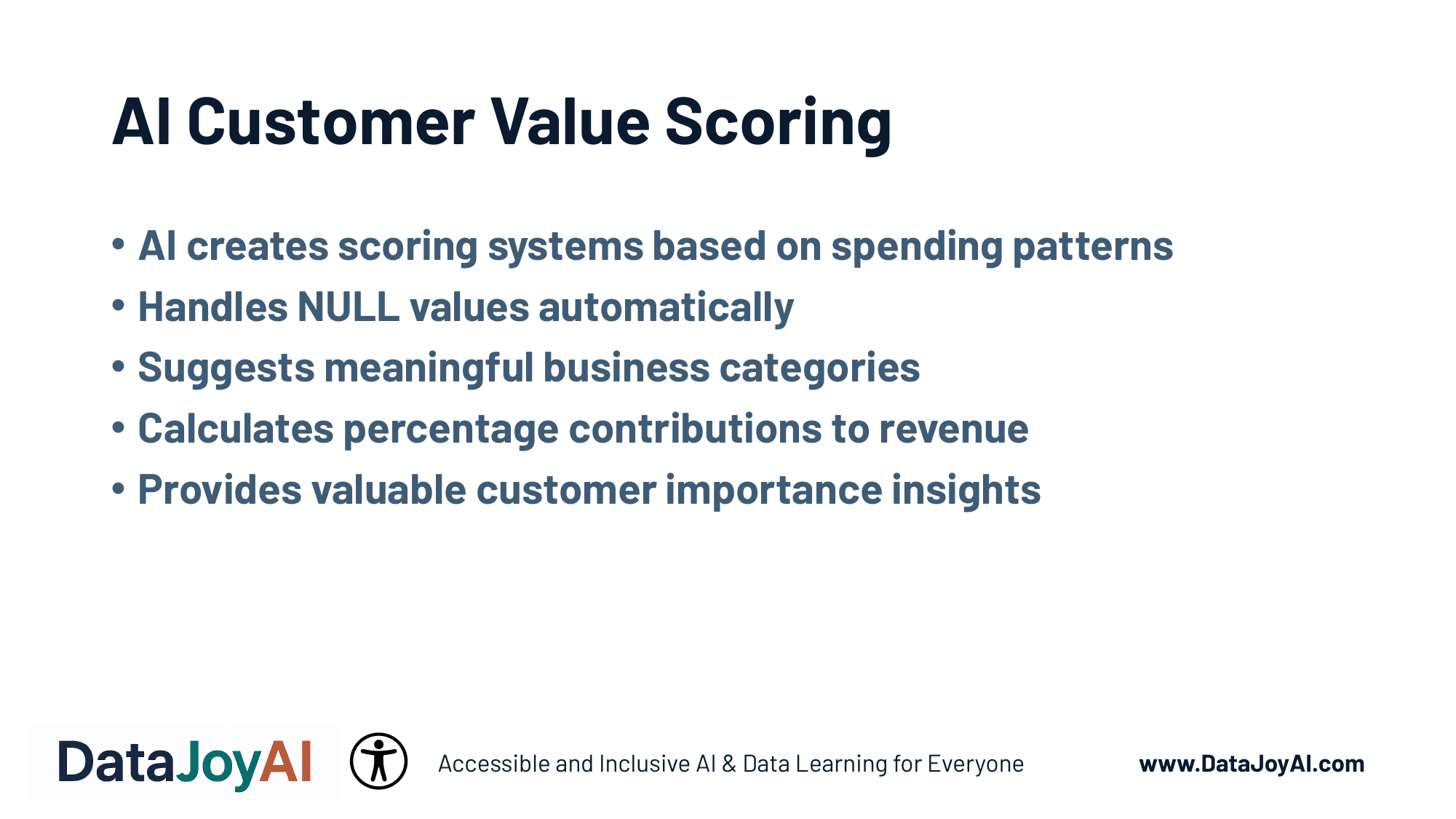

# AI Customer Value Scoring
AI creates scoring systems based on spending patterns
Handles NULL values automatically
Suggests meaningful business categories
Calculates percentage contributions to revenue
Provides valuable customer importance insights